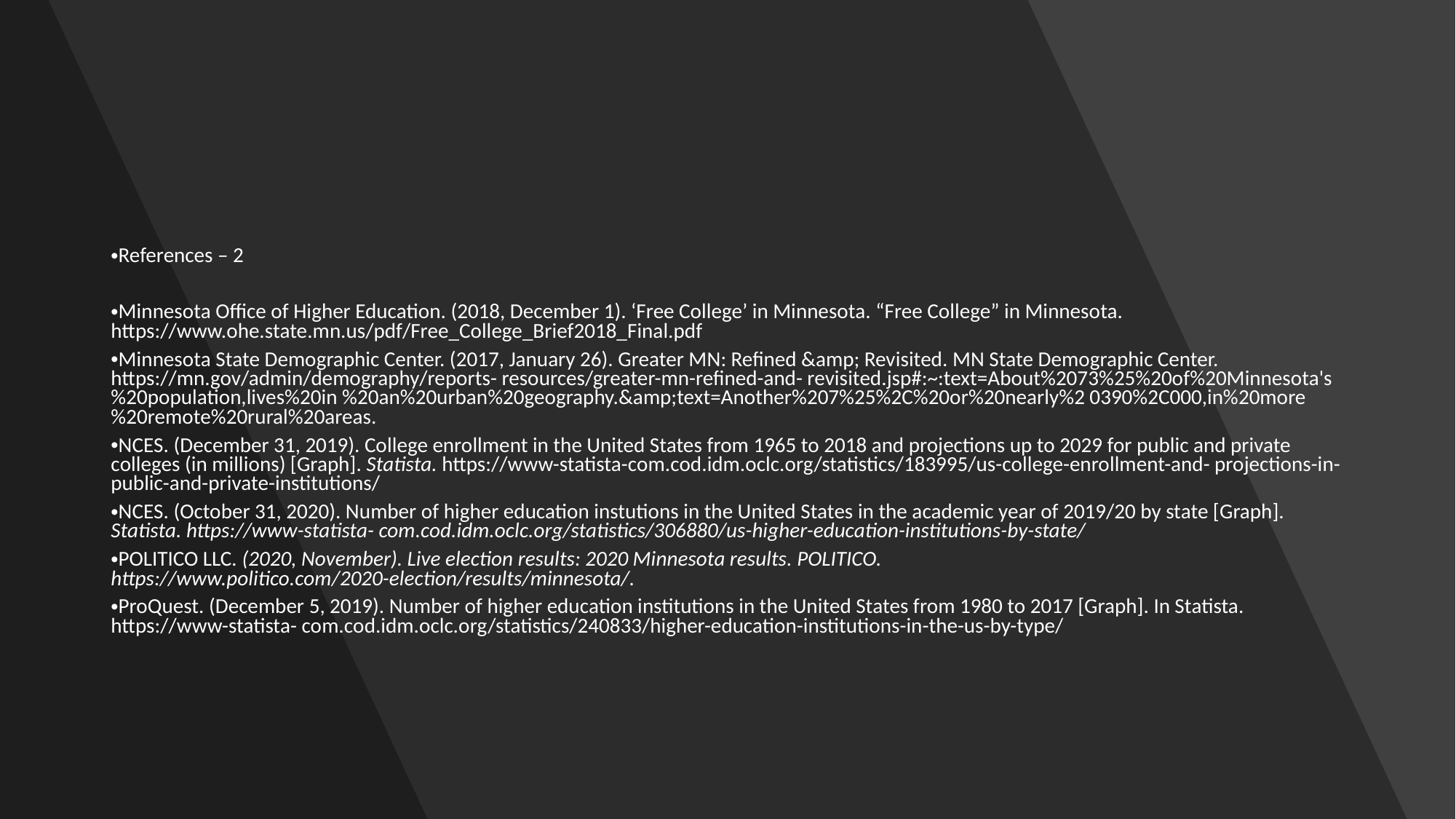

References – 2

Minnesota Office of Higher Education. (2018, December 1). ‘Free College’ in Minnesota. “Free College” in Minnesota. https://www.ohe.state.mn.us/pdf/Free_College_Brief2018_Final.pdf
Minnesota State Demographic Center. (2017, January 26). Greater MN: Refined &amp; Revisited. MN State Demographic Center. https://mn.gov/admin/demography/reports- resources/greater-mn-refined-and- revisited.jsp#:~:text=About%2073%25%20of%20Minnesota's%20population,lives%20in %20an%20urban%20geography.&amp;text=Another%207%25%2C%20or%20nearly%2 0390%2C000,in%20more%20remote%20rural%20areas.
NCES. (December 31, 2019). College enrollment in the United States from 1965 to 2018 and projections up to 2029 for public and private colleges (in millions) [Graph]. Statista. https://www-statista-com.cod.idm.oclc.org/statistics/183995/us-college-enrollment-and- projections-in-public-and-private-institutions/
NCES. (October 31, 2020). Number of higher education instutions in the United States in the academic year of 2019/20 by state [Graph]. Statista. https://www-statista- com.cod.idm.oclc.org/statistics/306880/us-higher-education-institutions-by-state/
POLITICO LLC. (2020, November). Live election results: 2020 Minnesota results. POLITICO. https://www.politico.com/2020-election/results/minnesota/.
ProQuest. (December 5, 2019). Number of higher education institutions in the United States from 1980 to 2017 [Graph]. In Statista. https://www-statista- com.cod.idm.oclc.org/statistics/240833/higher-education-institutions-in-the-us-by-type/